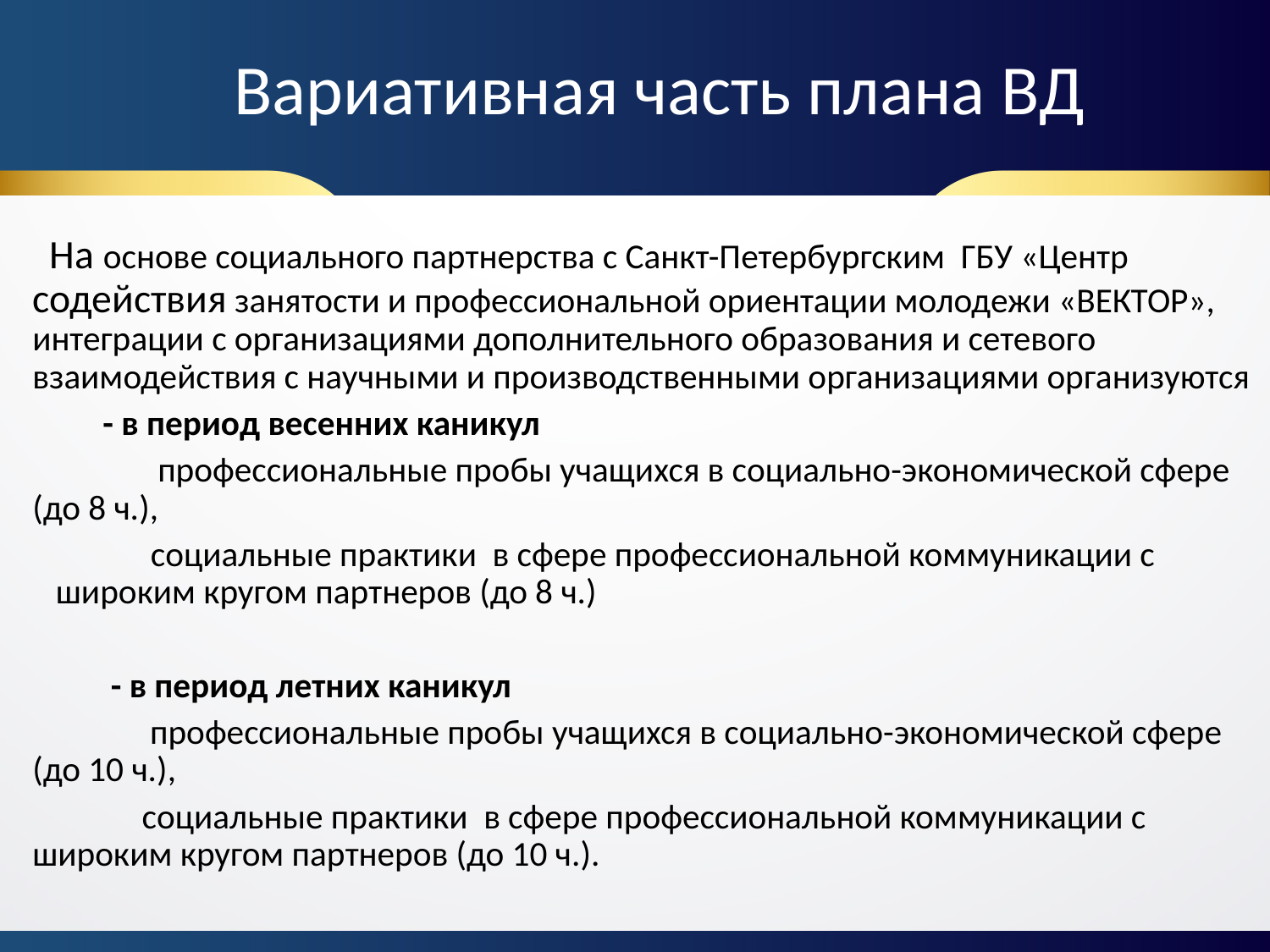

# Вариативная часть плана ВД
   На основе социального партнерства с Санкт-Петербургским  ГБУ «Центр содействия занятости и профессиональной ориентации молодежи «ВЕКТОР», интеграции с организациями дополнительного образования и сетевого взаимодействия с научными и производственными организациями организуются
         - в период весенних каникул
                профессиональные пробы учащихся в социально-экономической сфере (до 8 ч.),
               социальные практики  в сфере профессиональной коммуникации с                 широким кругом партнеров (до 8 ч.)

          - в период летних каникул
               профессиональные пробы учащихся в социально-экономической сфере (до 10 ч.),
              социальные практики  в сфере профессиональной коммуникации с широким кругом партнеров (до 10 ч.).